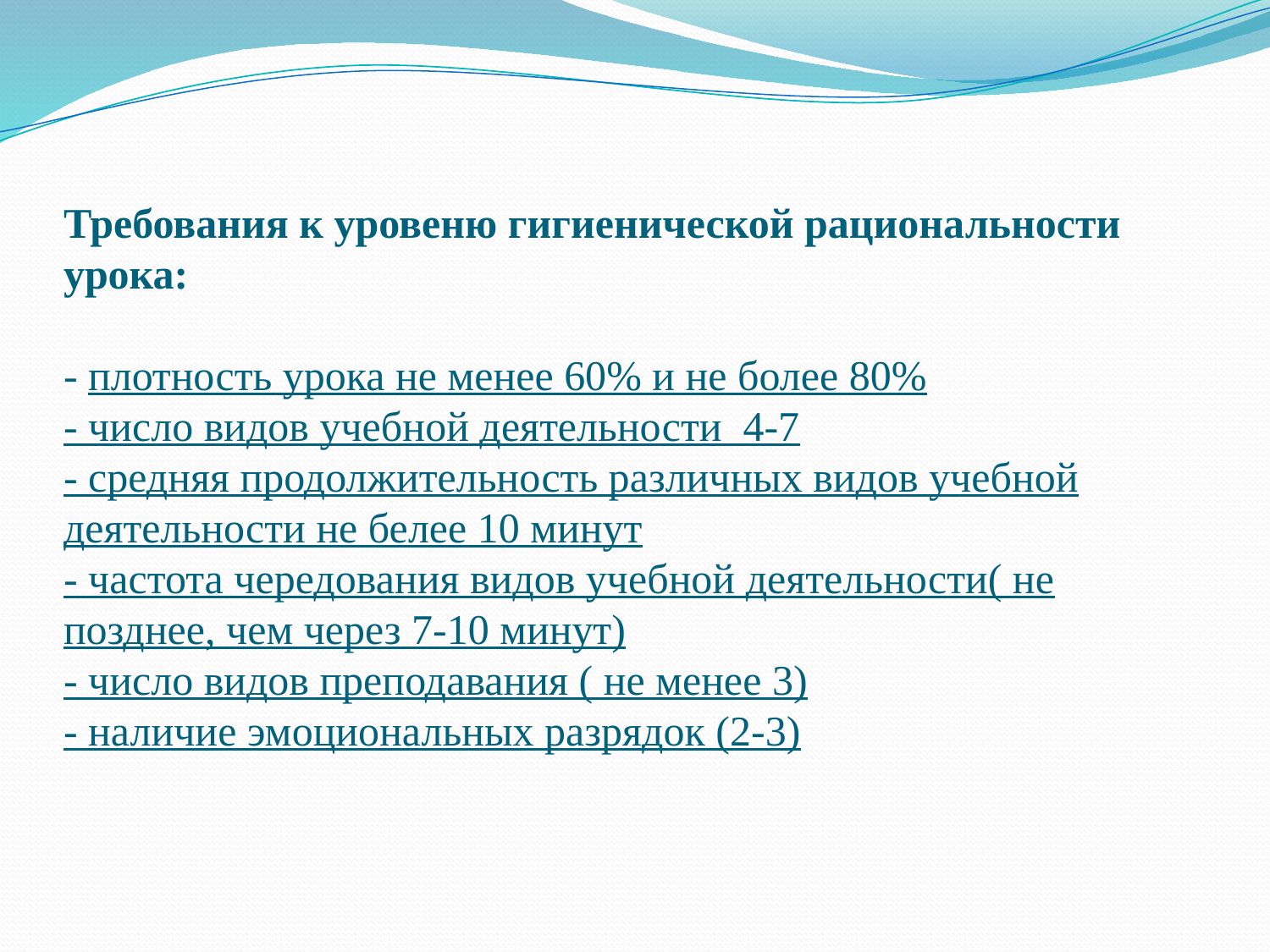

# Требования к уровеню гигиенической рациональности урока: - плотность урока не менее 60% и не более 80% - число видов учебной деятельности  4-7 - средняя продолжительность различных видов учебной деятельности не белее 10 минут - частота чередования видов учебной деятельности( не позднее, чем через 7-10 минут) - число видов преподавания ( не менее 3) - наличие эмоциональных разрядок (2-3)